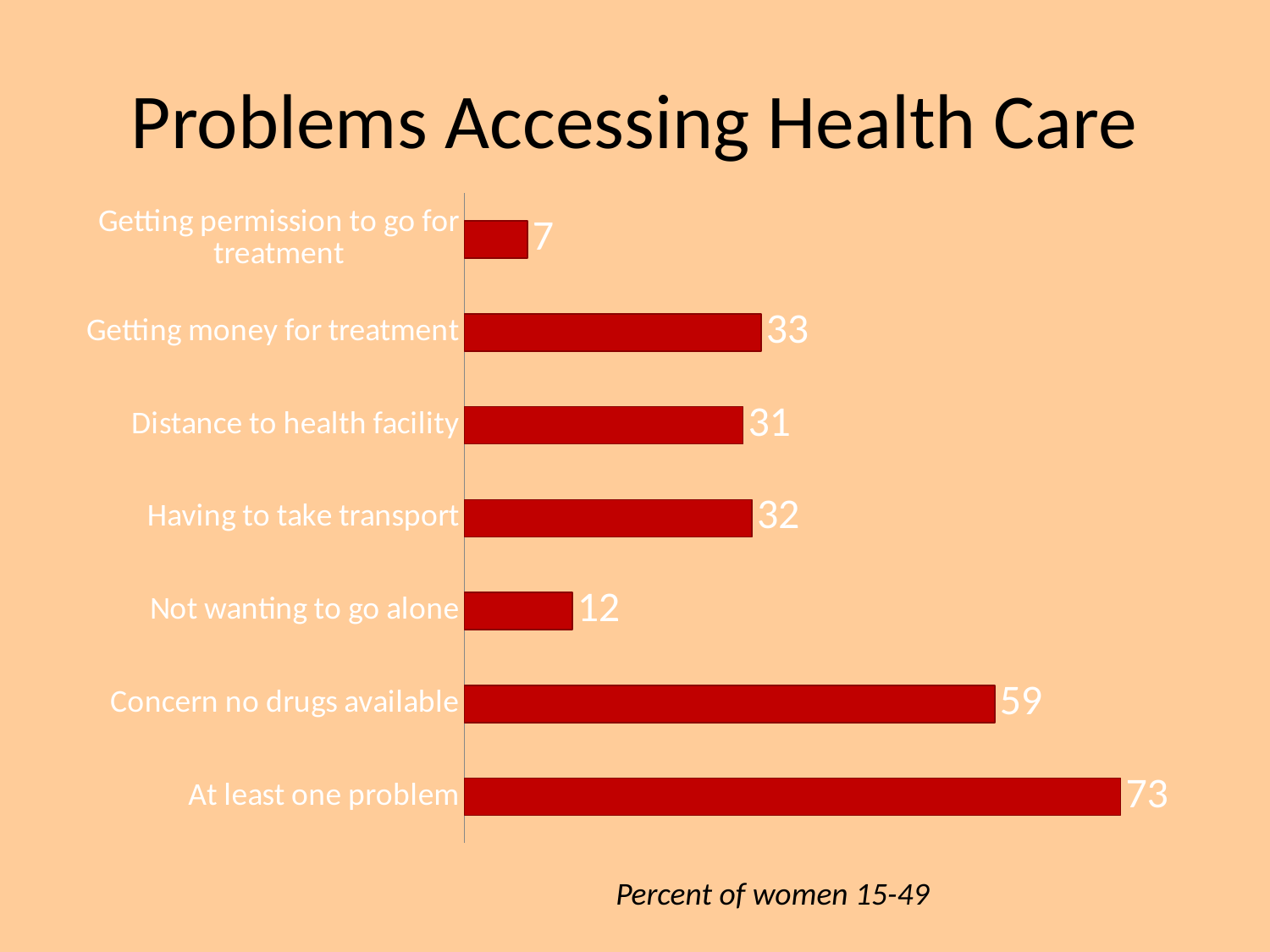

# Problems Accessing Health Care

### Chart

| Category | Series 1 |
|---|---|
| At least one problem | 73.0 |
| Concern no drugs available | 59.0 |
| Not wanting to go alone | 12.0 |
| Having to take transport | 32.0 |
| Distance to health facility | 31.0 |
| Getting money for treatment | 33.0 |
| Getting permission to go for treatment | 7.0 |
Percent of women 15-49